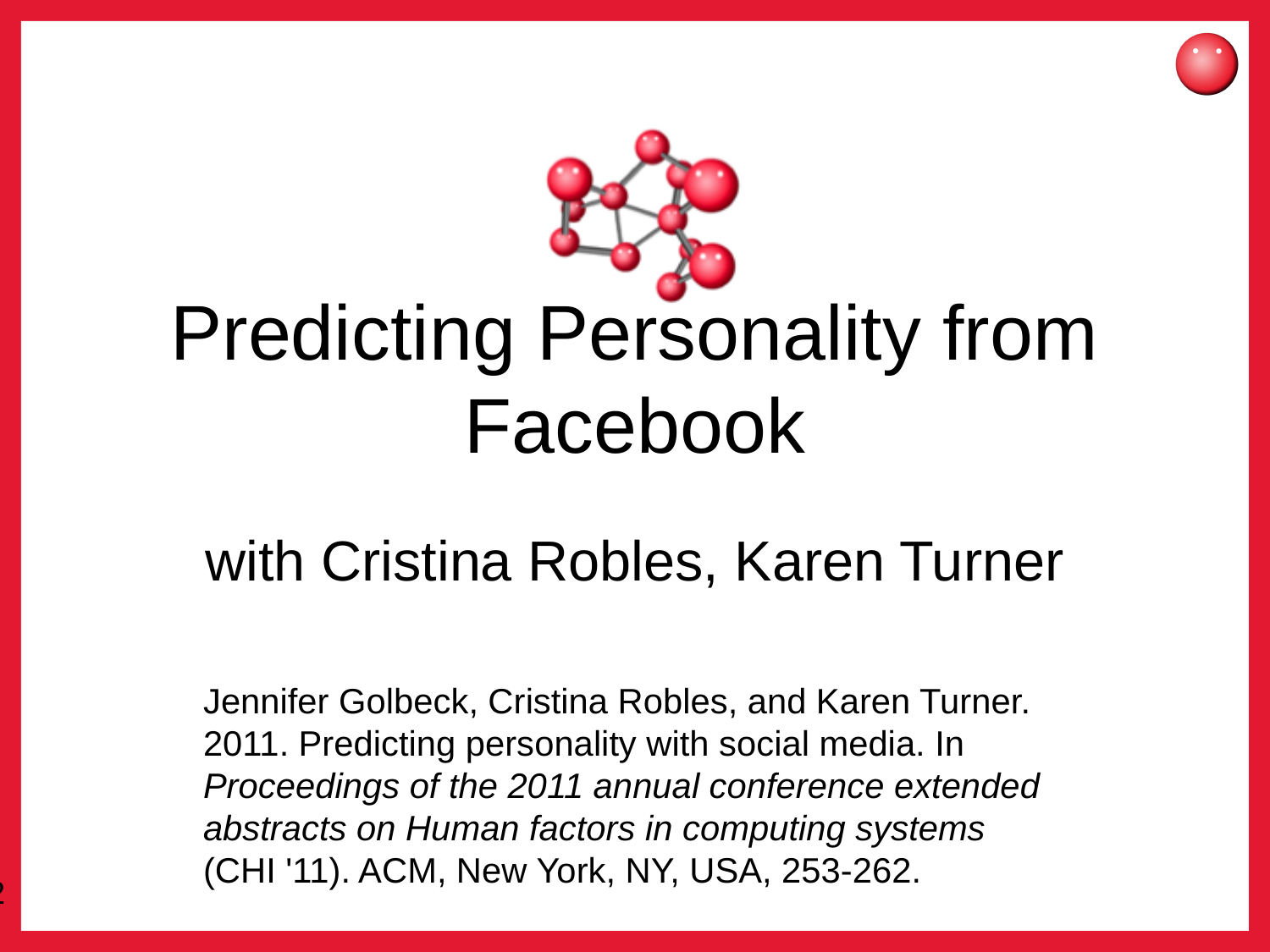

# Predicting Personality from Facebook
with Cristina Robles, Karen Turner

Jennifer Golbeck, Cristina Robles, and Karen Turner. 2011. Predicting personality with social media. In Proceedings of the 2011 annual conference extended abstracts on Human factors in computing systems (CHI '11). ACM, New York, NY, USA, 253-262.